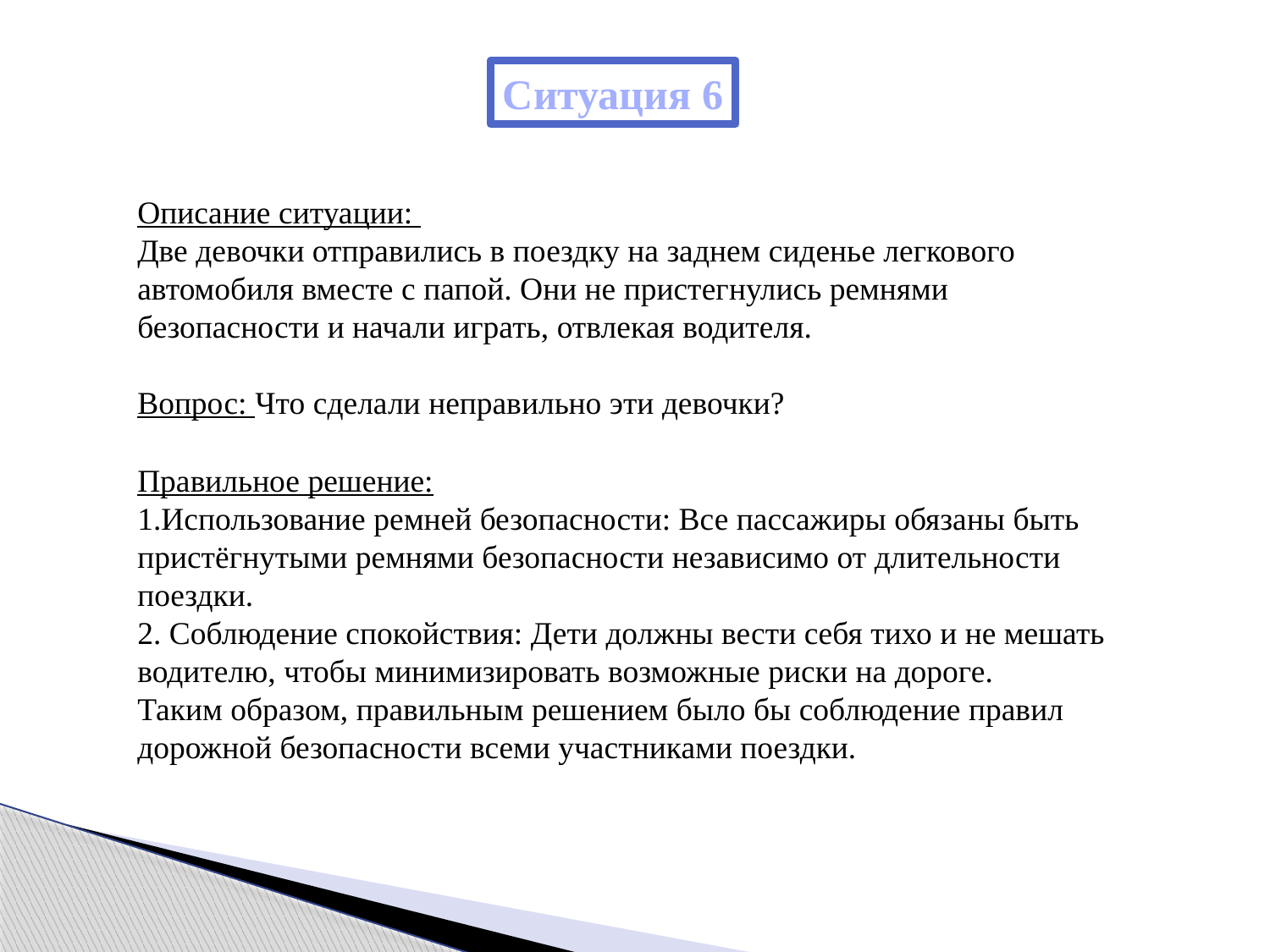

Ситуация 6
Описание ситуации:
Две девочки отправились в поездку на заднем сиденье легкового автомобиля вместе с папой. Они не пристегнулись ремнями безопасности и начали играть, отвлекая водителя.

Вопрос: Что сделали неправильно эти девочки?
Правильное решение:
1.Использование ремней безопасности: Все пассажиры обязаны быть пристёгнутыми ремнями безопасности независимо от длительности поездки.
2. Соблюдение спокойствия: Дети должны вести себя тихо и не мешать водителю, чтобы минимизировать возможные риски на дороге.
Таким образом, правильным решением было бы соблюдение правил дорожной безопасности всеми участниками поездки.